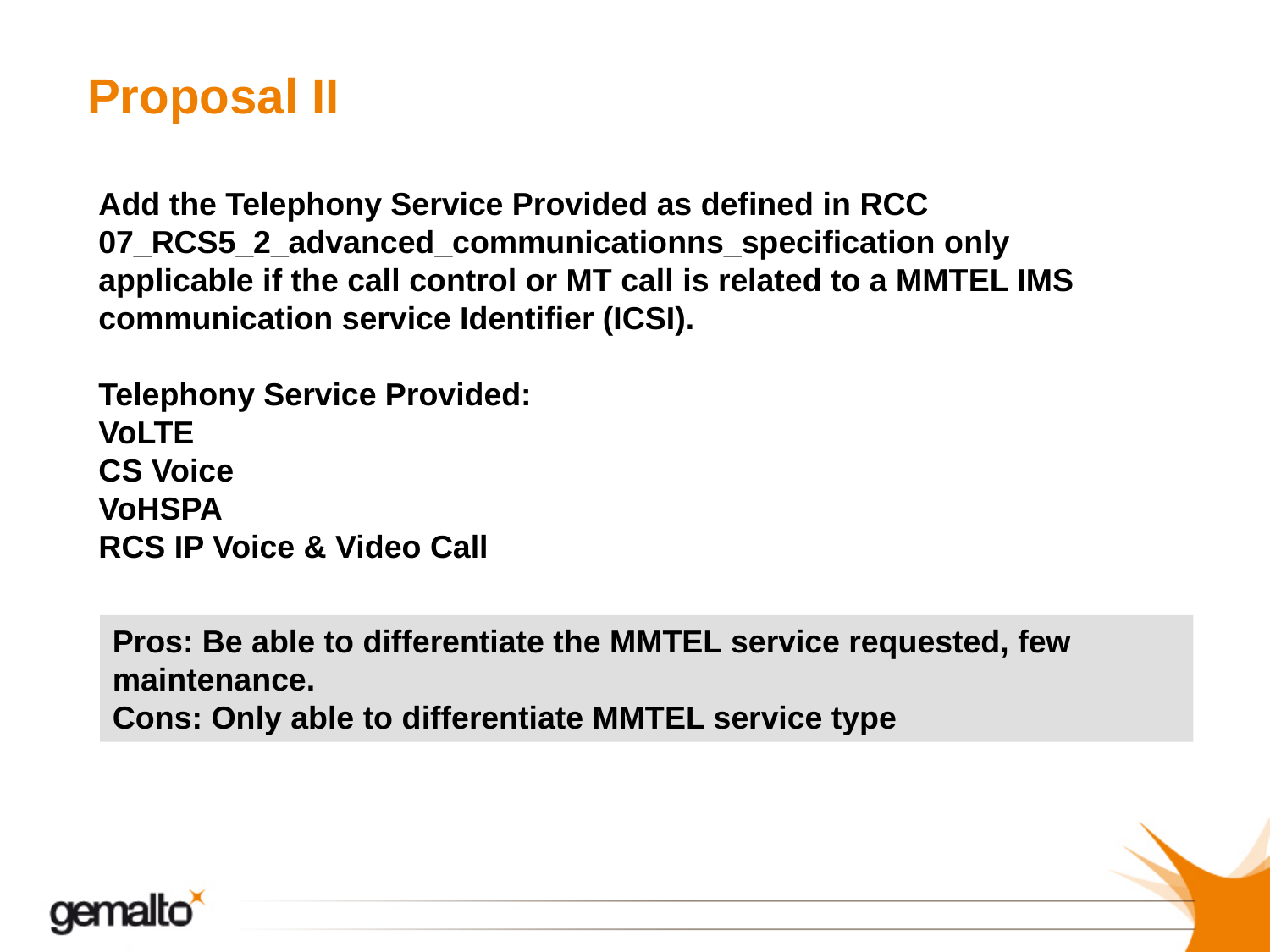

# Proposal II
Add the Telephony Service Provided as defined in RCC 07_RCS5_2_advanced_communicationns_specification only applicable if the call control or MT call is related to a MMTEL IMS communication service Identifier (ICSI).

Telephony Service Provided:
VoLTE
CS Voice
VoHSPA
RCS IP Voice & Video Call
Pros: Be able to differentiate the MMTEL service requested, few maintenance.
Cons: Only able to differentiate MMTEL service type